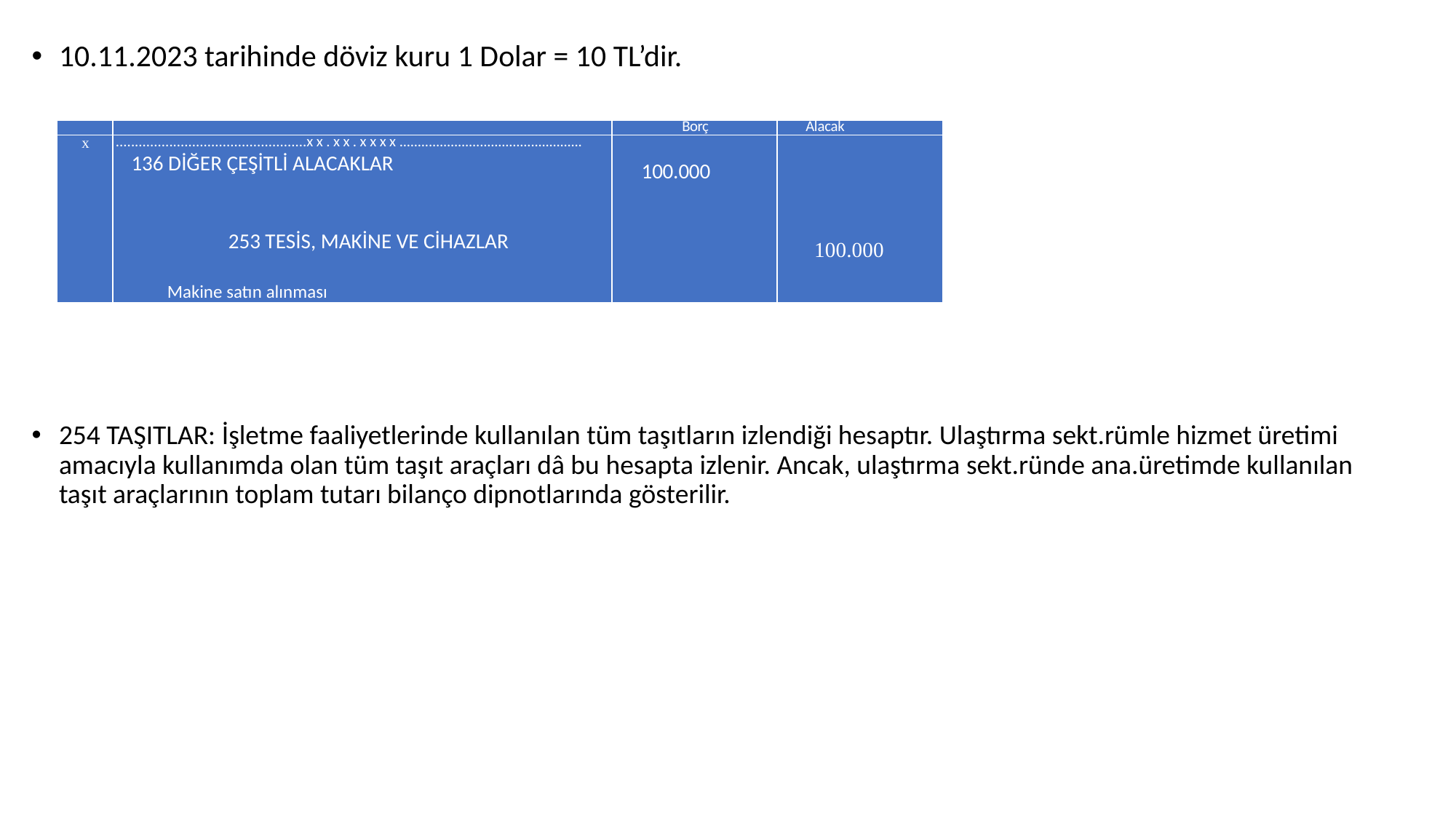

10.11.2023 tarihinde döviz kuru 1 Dolar = 10 TL’dir.

254 TAŞITLAR: İşletme faaliyetlerinde kullanılan tüm taşıtların izlendiği hesaptır. Ulaştırma sekt.rümle hizmet üretimi amacıyla kullanımda olan tüm taşıt araçları dâ bu hesapta izlenir. Ancak, ulaştırma sekt.ründe ana.üretimde kullanılan taşıt araçlarının toplam tutarı bilanço dipnotlarında gösterilir.

|  |  | Borç | Alacak |
| --- | --- | --- | --- |
| x | ..................................................xx.xx.xxxx.................................................. 136 DİĞER ÇEŞİTLİ ALACAKLAR   253 TESİS, MAKİNE VE CİHAZLAR Makine satın alınması | 100.000 | 100.000 |